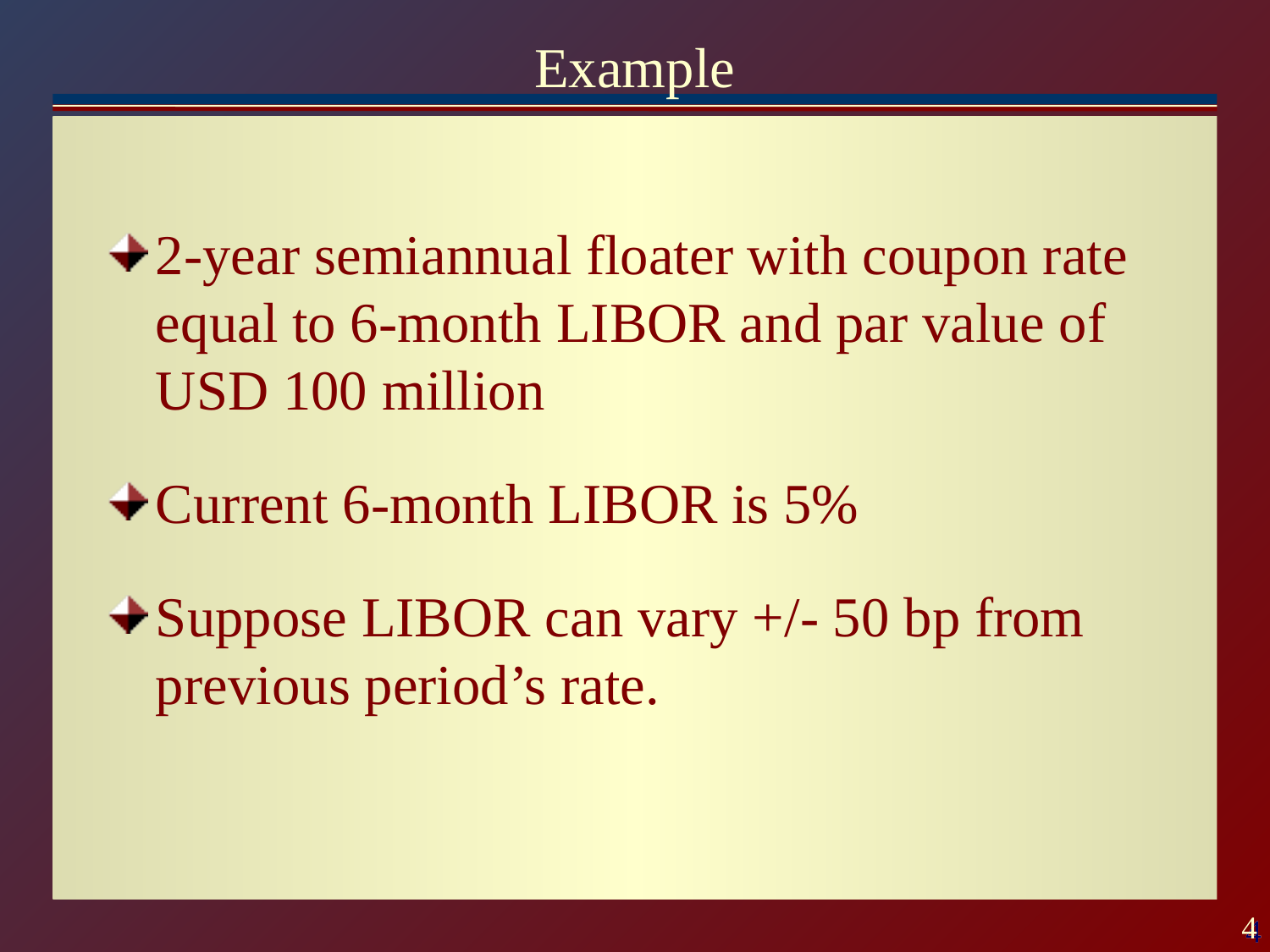

# Example
2-year semiannual floater with coupon rate equal to 6-month LIBOR and par value of USD 100 million

Current 6-month LIBOR is 5%

Suppose LIBOR can vary +/- 50 bp from previous period’s rate.